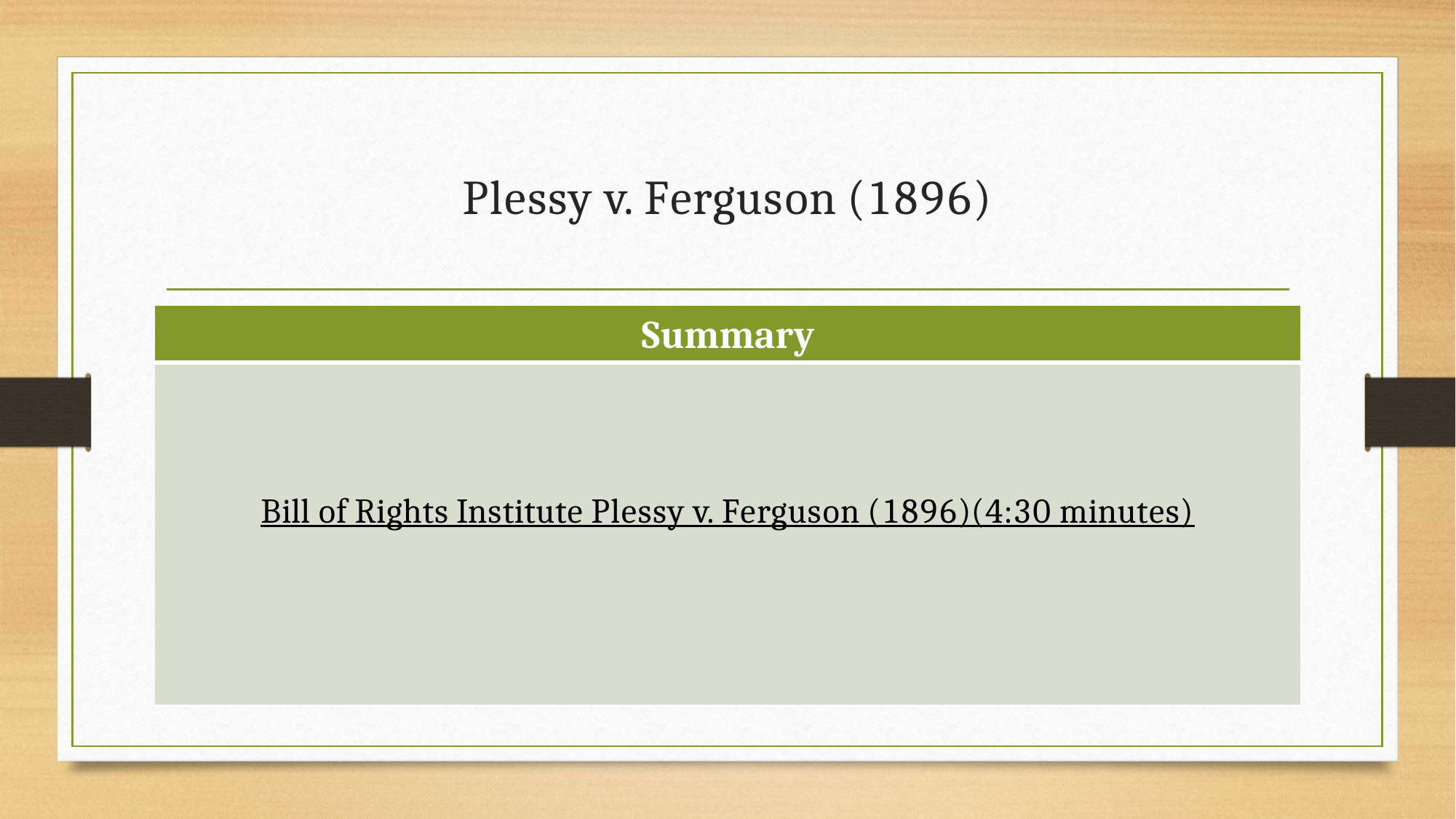

# Plessy v. Ferguson (1896)
| Summary |
| --- |
| Bill of Rights Institute Plessy v. Ferguson (1896)(4:30 minutes) |